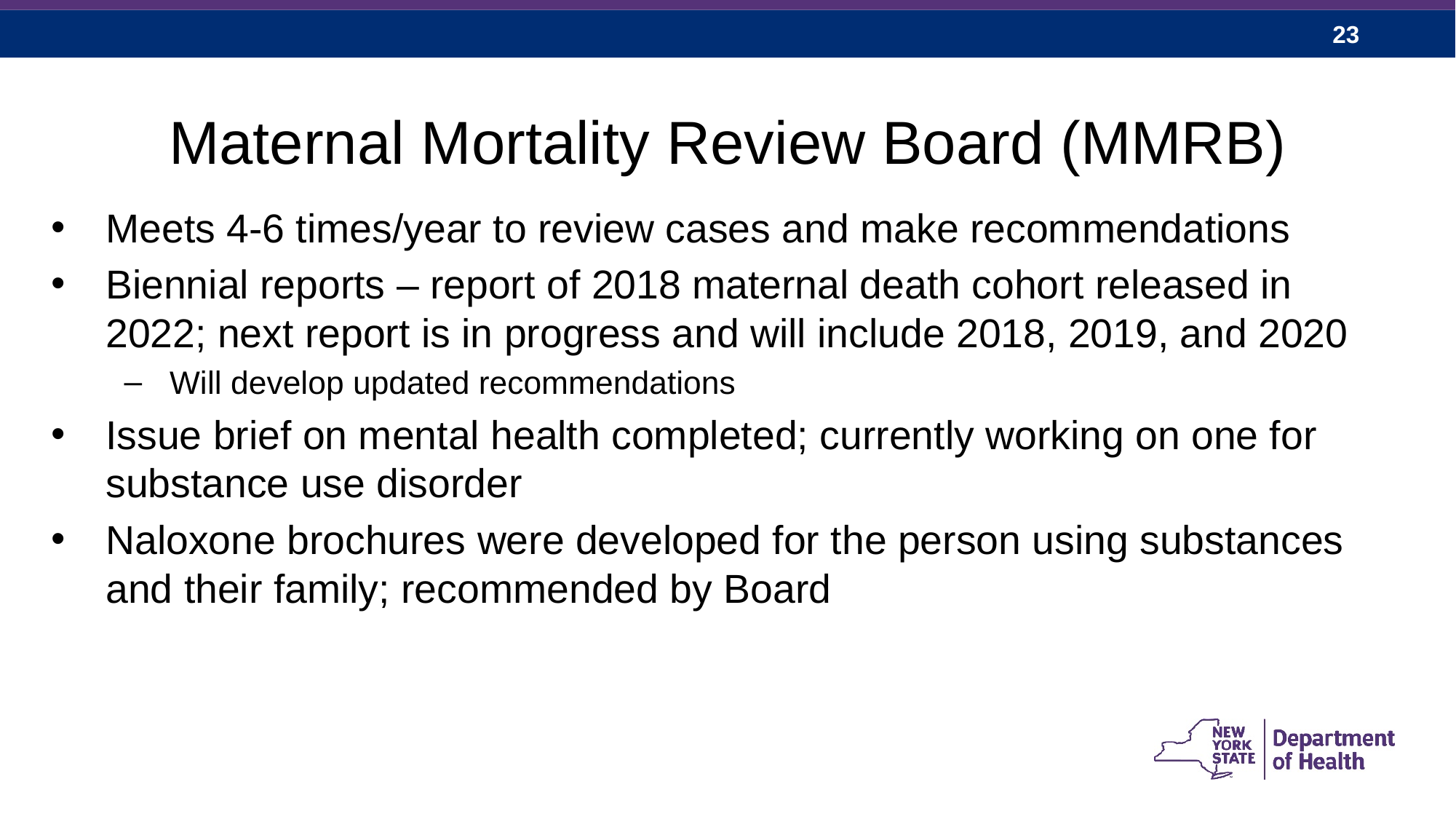

# Maternal Mortality Review Board (MMRB)
Meets 4-6 times/year to review cases and make recommendations
Biennial reports – report of 2018 maternal death cohort released in 2022; next report is in progress and will include 2018, 2019, and 2020
Will develop updated recommendations
Issue brief on mental health completed; currently working on one for substance use disorder
Naloxone brochures were developed for the person using substances and their family; recommended by Board